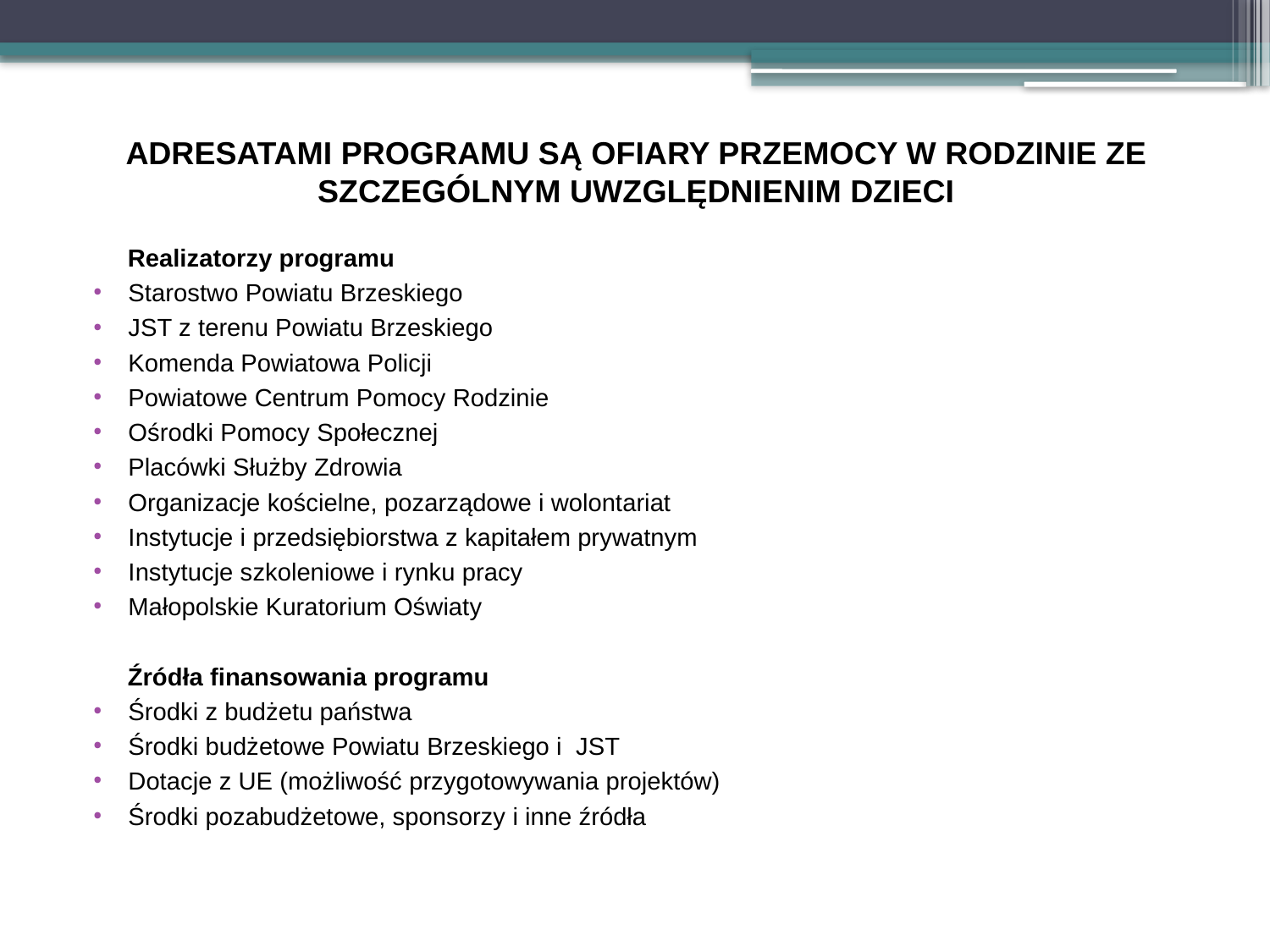

# ADRESATAMI PROGRAMU SĄ OFIARY PRZEMOCY W RODZINIE ZE SZCZEGÓLNYM UWZGLĘDNIENIM DZIECI
     Realizatorzy programu
Starostwo Powiatu Brzeskiego
JST z terenu Powiatu Brzeskiego
Komenda Powiatowa Policji
Powiatowe Centrum Pomocy Rodzinie
Ośrodki Pomocy Społecznej
Placówki Służby Zdrowia
Organizacje kościelne, pozarządowe i wolontariat
Instytucje i przedsiębiorstwa z kapitałem prywatnym
Instytucje szkoleniowe i rynku pracy
Małopolskie Kuratorium Oświaty

     Źródła finansowania programu
Środki z budżetu państwa
Środki budżetowe Powiatu Brzeskiego i  JST
Dotacje z UE (możliwość przygotowywania projektów)
Środki pozabudżetowe, sponsorzy i inne źródła